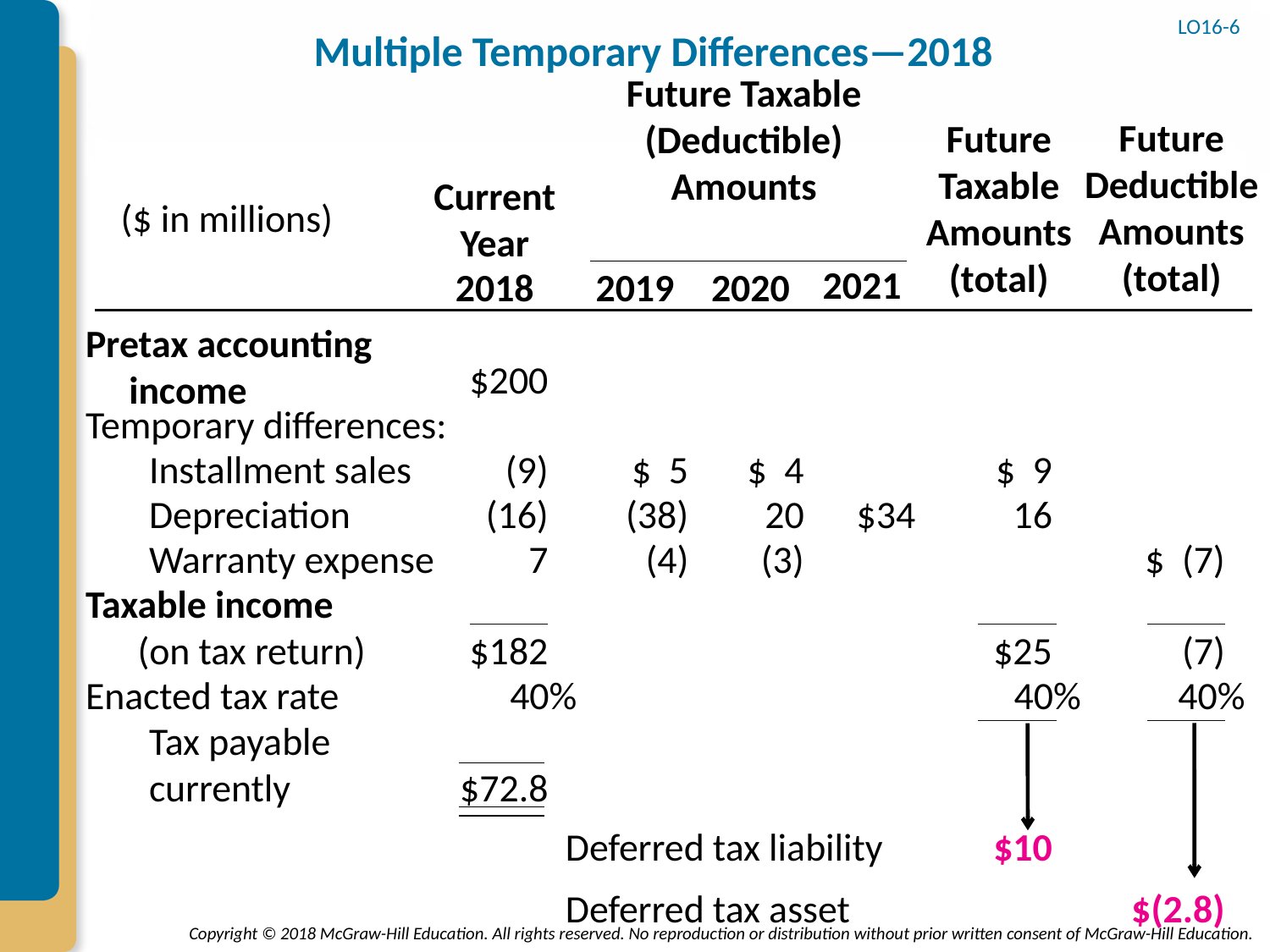

LO16-6
# Multiple Temporary Differences—2018
Future Taxable (Deductible)
Amounts
Future Deductible
Amounts (total)
Future Taxable
Amounts (total)
Current Year
($ in millions)
2021
2018
2019
2020
Pretax accounting
     income
$200
Temporary differences:
Installment sales
(9)
$  5
$  4
$  9
Depreciation
(16)
(38)
20
$34
16
Warranty expense
7
(4)
(3)
$  (7)
Taxable income
      (on tax return)
$182
$25
(7)
Enacted tax rate
40%
40%
40%
Tax payable currently
$72.8
Deferred tax liability
$10
Deferred tax asset
$(2.8)